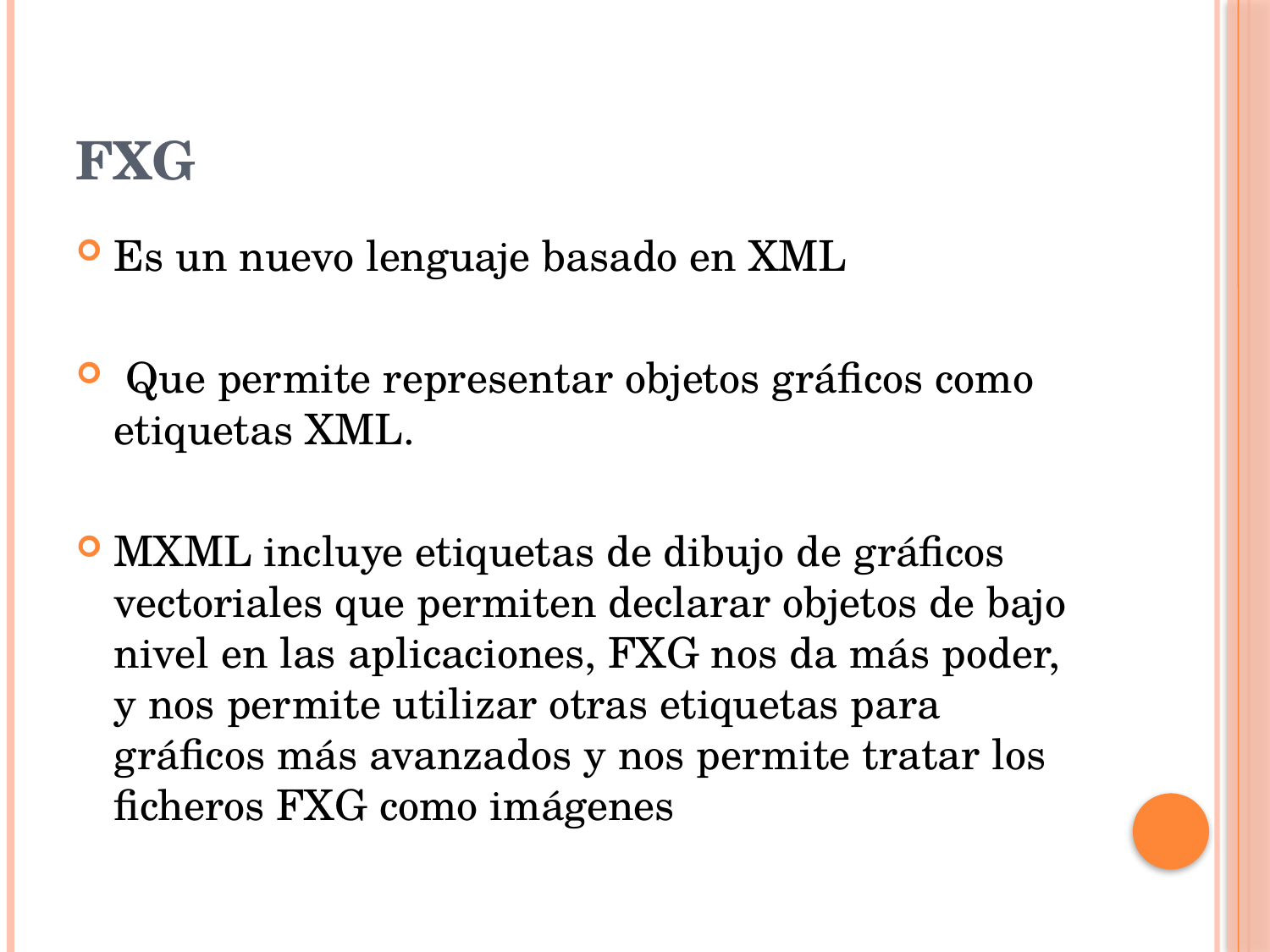

# FXG
Es un nuevo lenguaje basado en XML

 Que permite representar objetos gráficos como etiquetas XML.

MXML incluye etiquetas de dibujo de gráficos vectoriales que permiten declarar objetos de bajo nivel en las aplicaciones, FXG nos da más poder, y nos permite utilizar otras etiquetas para gráficos más avanzados y nos permite tratar los ficheros FXG como imágenes